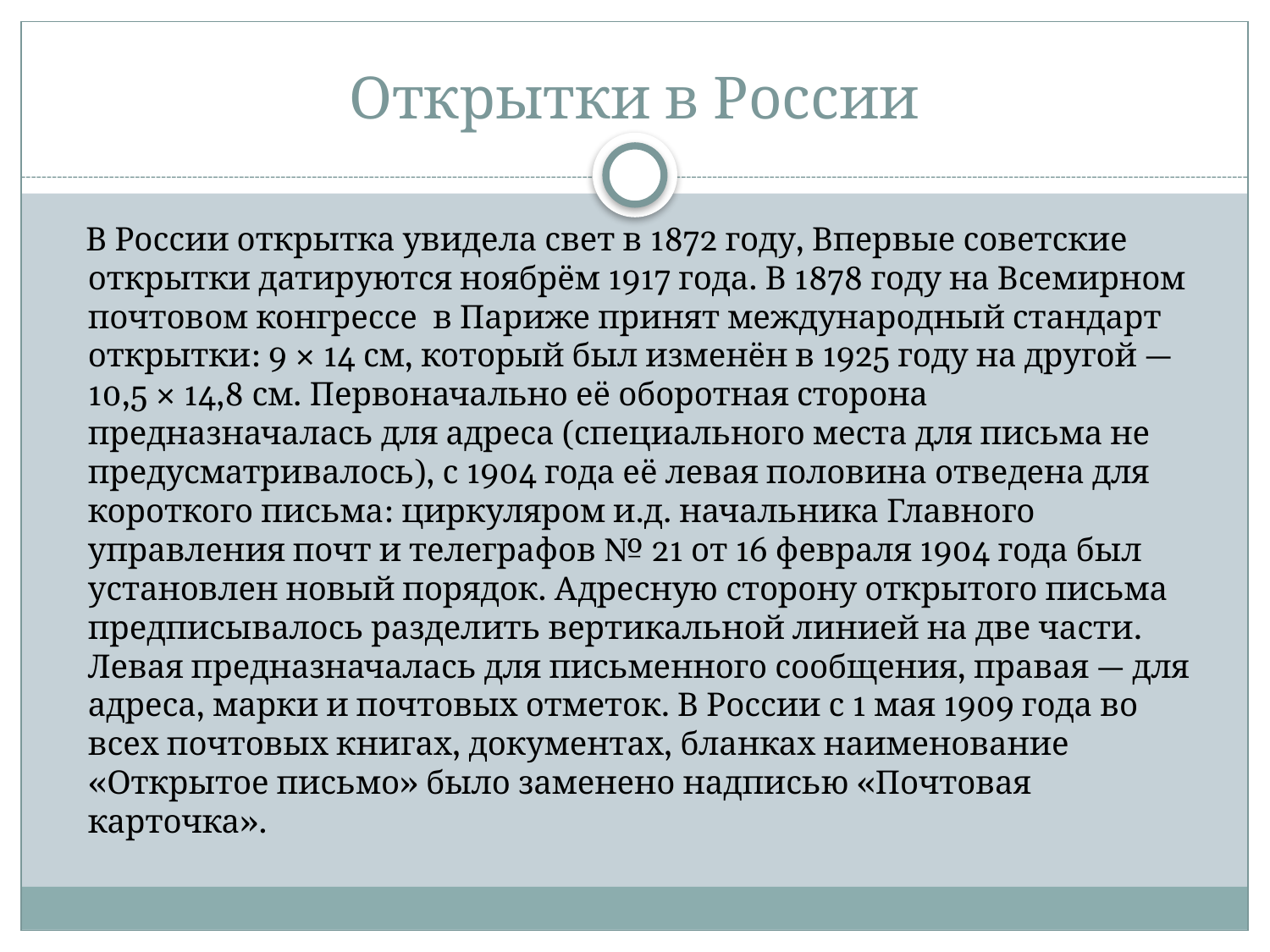

# Открытки в России
    В России открытка увидела свет в 1872 году, Впервые советские открытки датируются ноябрём 1917 года. В 1878 году на Всемирном почтовом конгрессе  в Париже принят международный стандарт открытки: 9 × 14 см, который был изменён в 1925 году на другой — 10,5 × 14,8 см. Первоначально её оборотная сторона предназначалась для адреса (специального места для письма не предусматривалось), с 1904 года её левая половина отведена для короткого письма: циркуляром и.д. начальника Главного управления почт и телеграфов № 21 от 16 февраля 1904 года был установлен новый порядок. Адресную сторону открытого письма предписывалось разделить вертикальной линией на две части. Левая предназначалась для письменного сообщения, правая — для адреса, марки и почтовых отметок. В России с 1 мая 1909 года во всех почтовых книгах, документах, бланках наименование «Открытое письмо» было заменено надписью «Почтовая карточка».